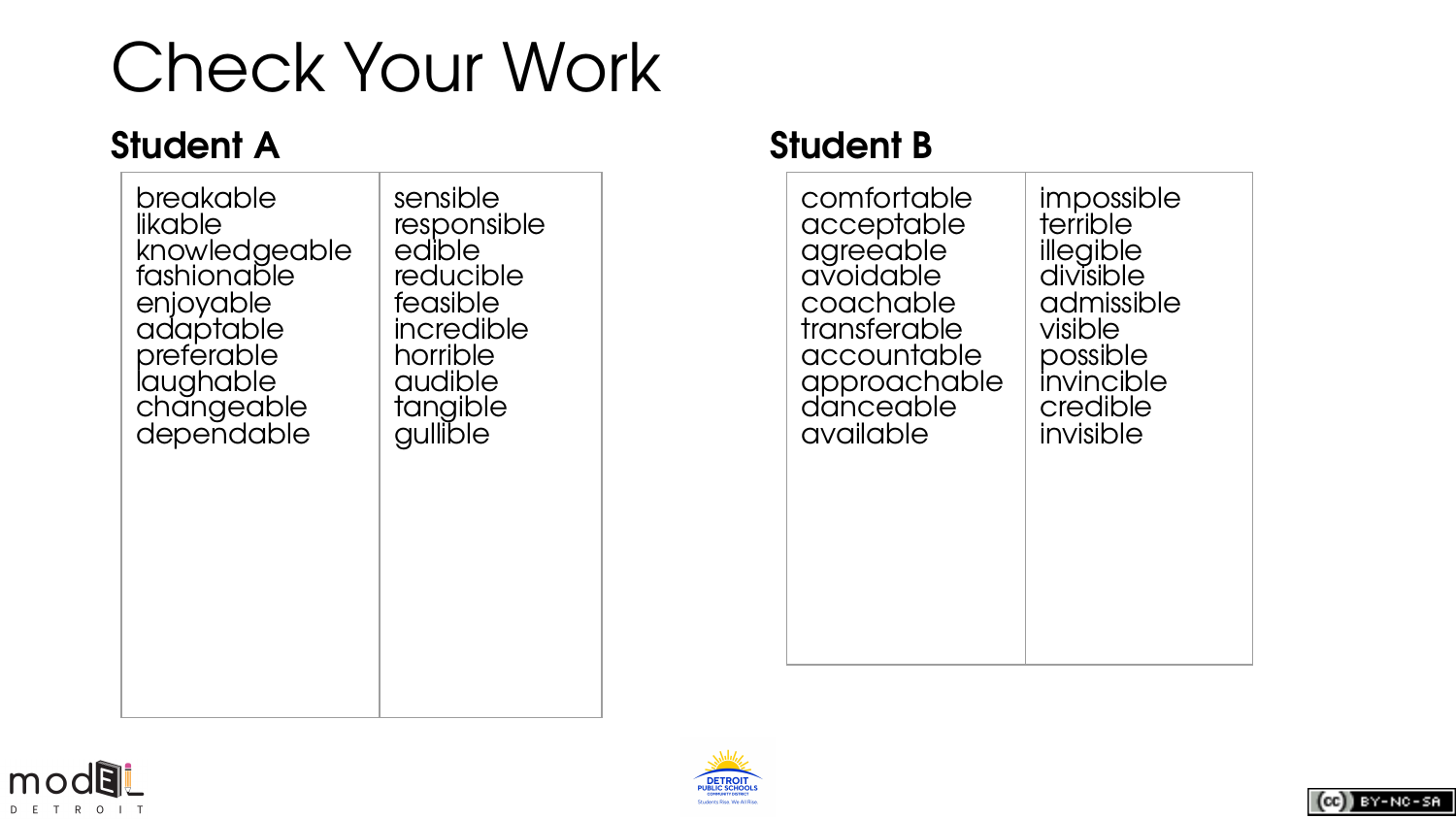

# Check Your Work
Student A
Student B
| breakable likable knowledgeable fashionable enjoyable adaptable preferable laughable changeable dependable | sensible responsible edible reducible feasible incredible horrible audible tangible gullible |
| --- | --- |
|  |  |
|  |  |
|  |  |
|  |  |
|  |  |
|  |  |
|  |  |
|  |  |
|  |  |
| comfortable acceptable agreeable avoidable coachable transferable accountable approachable danceable available | impossible terrible illegible divisible admissible visible possible invincible credible invisible |
| --- | --- |
|  |  |
|  |  |
|  |  |
|  |  |
|  |  |
|  |  |
|  |  |
|  |  |
|  |  |